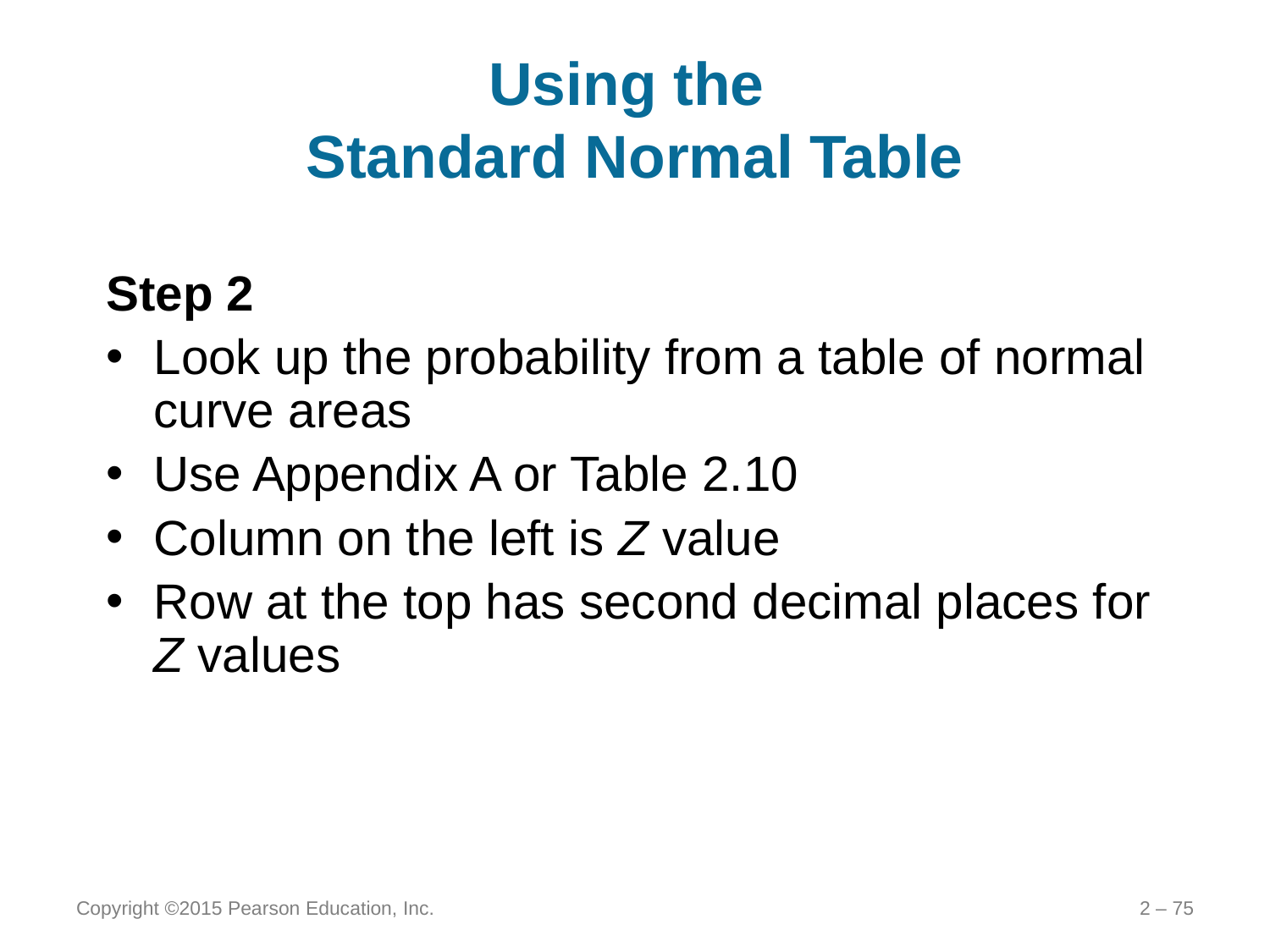

# Using the Standard Normal Table
Step 2
Look up the probability from a table of normal curve areas
Use Appendix A or Table 2.10
Column on the left is Z value
Row at the top has second decimal places for Z values
Copyright ©2015 Pearson Education, Inc.
2 – 75